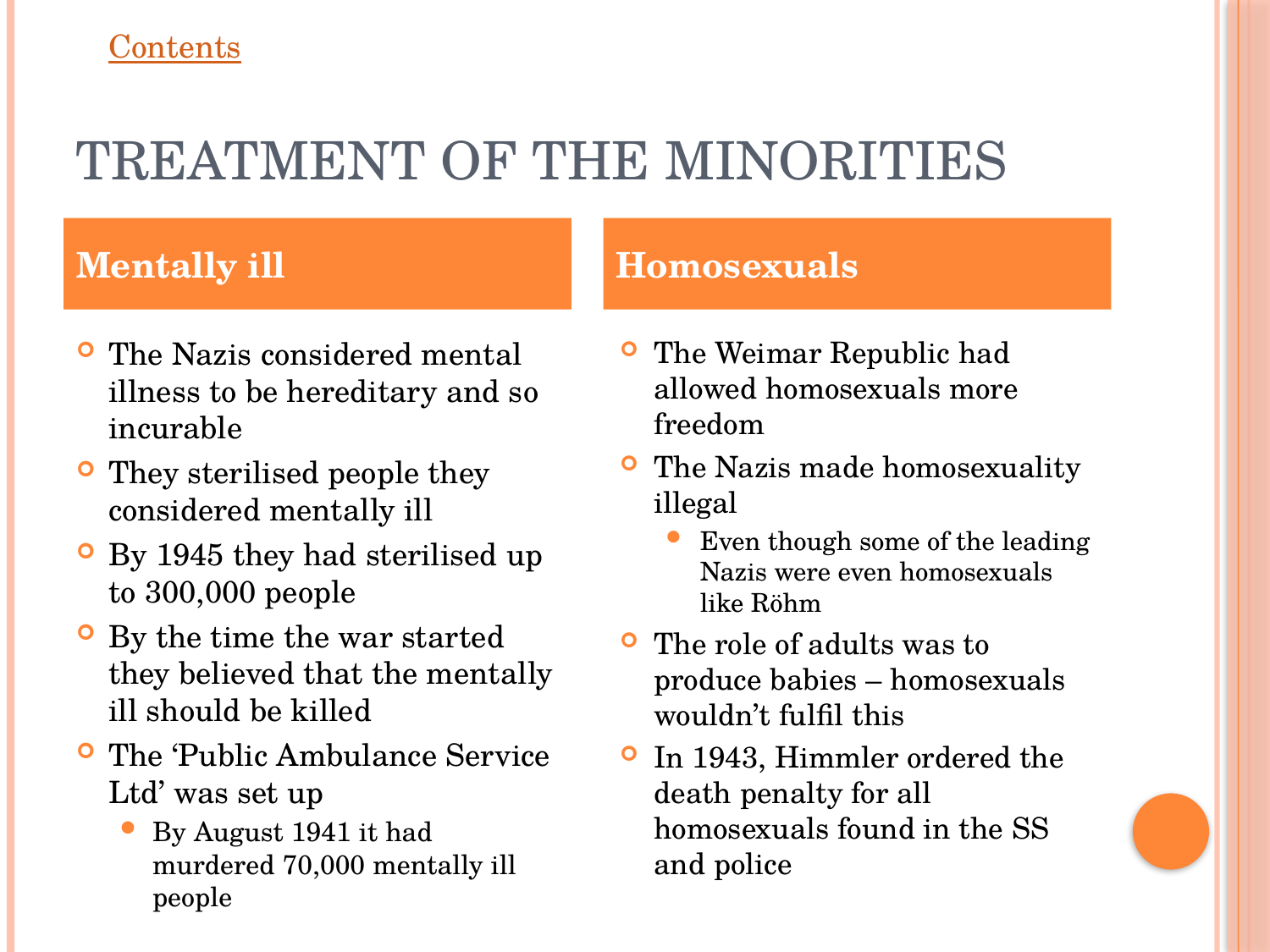

# Treatment of the Minorities
Mentally ill
Homosexuals
The Nazis considered mental illness to be hereditary and so incurable
They sterilised people they considered mentally ill
By 1945 they had sterilised up to 300,000 people
By the time the war started they believed that the mentally ill should be killed
The ‘Public Ambulance Service Ltd’ was set up
By August 1941 it had murdered 70,000 mentally ill people
The Weimar Republic had allowed homosexuals more freedom
The Nazis made homosexuality illegal
Even though some of the leading Nazis were even homosexuals like Röhm
The role of adults was to produce babies – homosexuals wouldn’t fulfil this
In 1943, Himmler ordered the death penalty for all homosexuals found in the SS and police